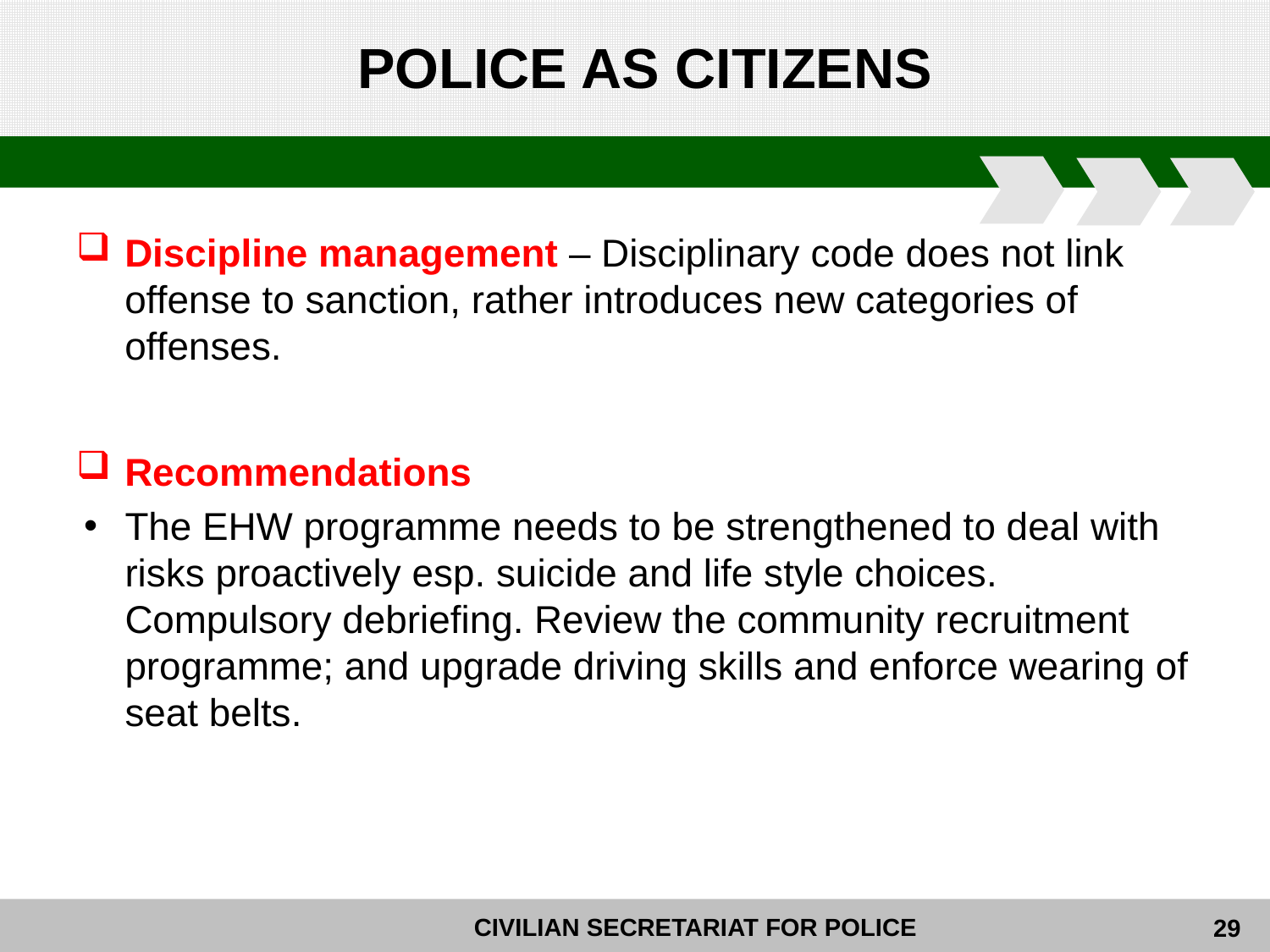

# POLICE AS CITIZENS
Discipline management – Disciplinary code does not link offense to sanction, rather introduces new categories of offenses.

Recommendations
The EHW programme needs to be strengthened to deal with risks proactively esp. suicide and life style choices. Compulsory debriefing. Review the community recruitment programme; and upgrade driving skills and enforce wearing of seat belts.

29